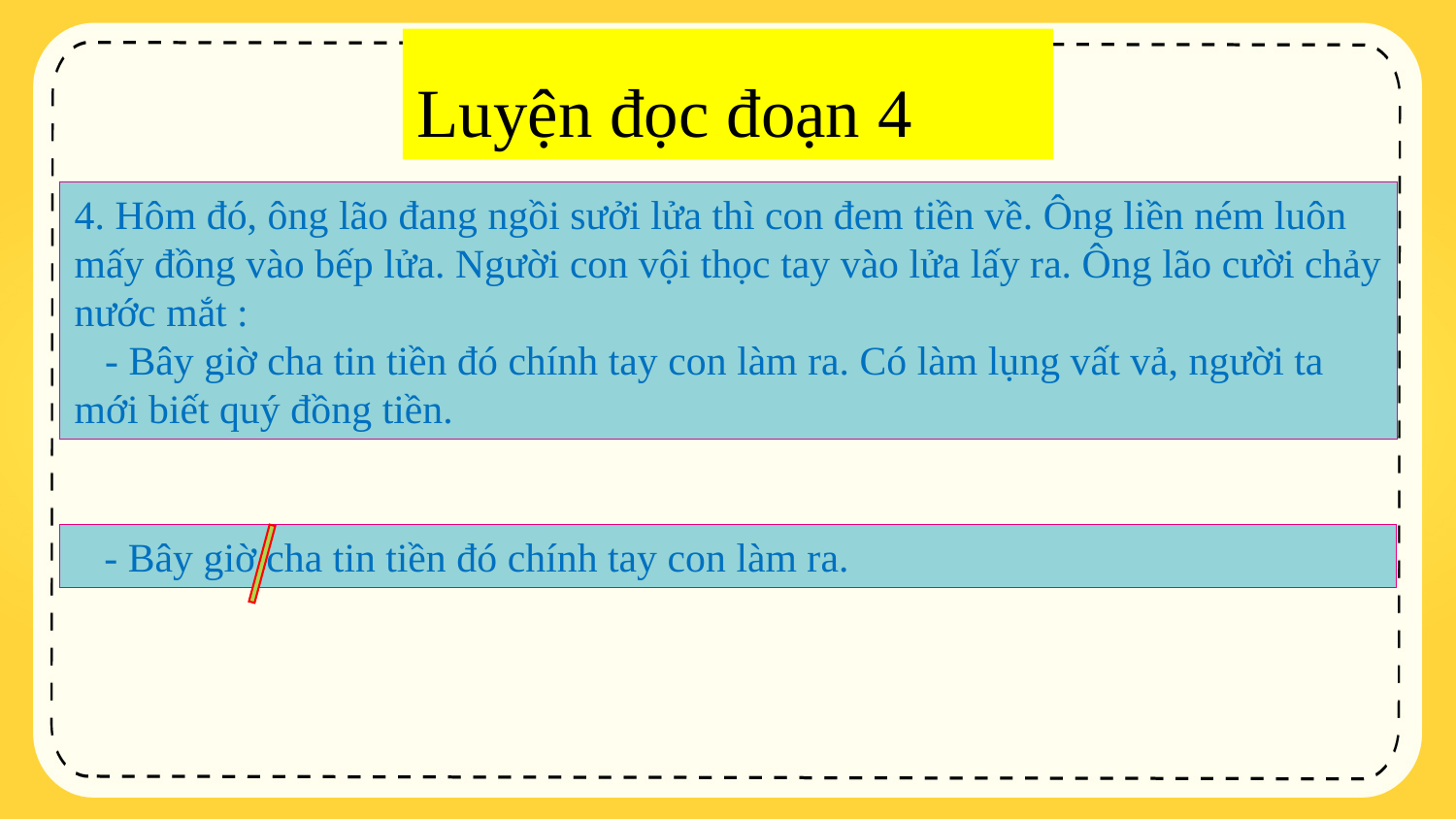

Luyện đọc đoạn 4
4. Hôm đó, ông lão đang ngồi sưởi lửa thì con đem tiền về. Ông liền ném luôn mấy đồng vào bếp lửa. Người con vội thọc tay vào lửa lấy ra. Ông lão cười chảy nước mắt :
   - Bây giờ cha tin tiền đó chính tay con làm ra. Có làm lụng vất vả, người ta mới biết quý đồng tiền.

   - Bây giờ cha tin tiền đó chính tay con làm ra.